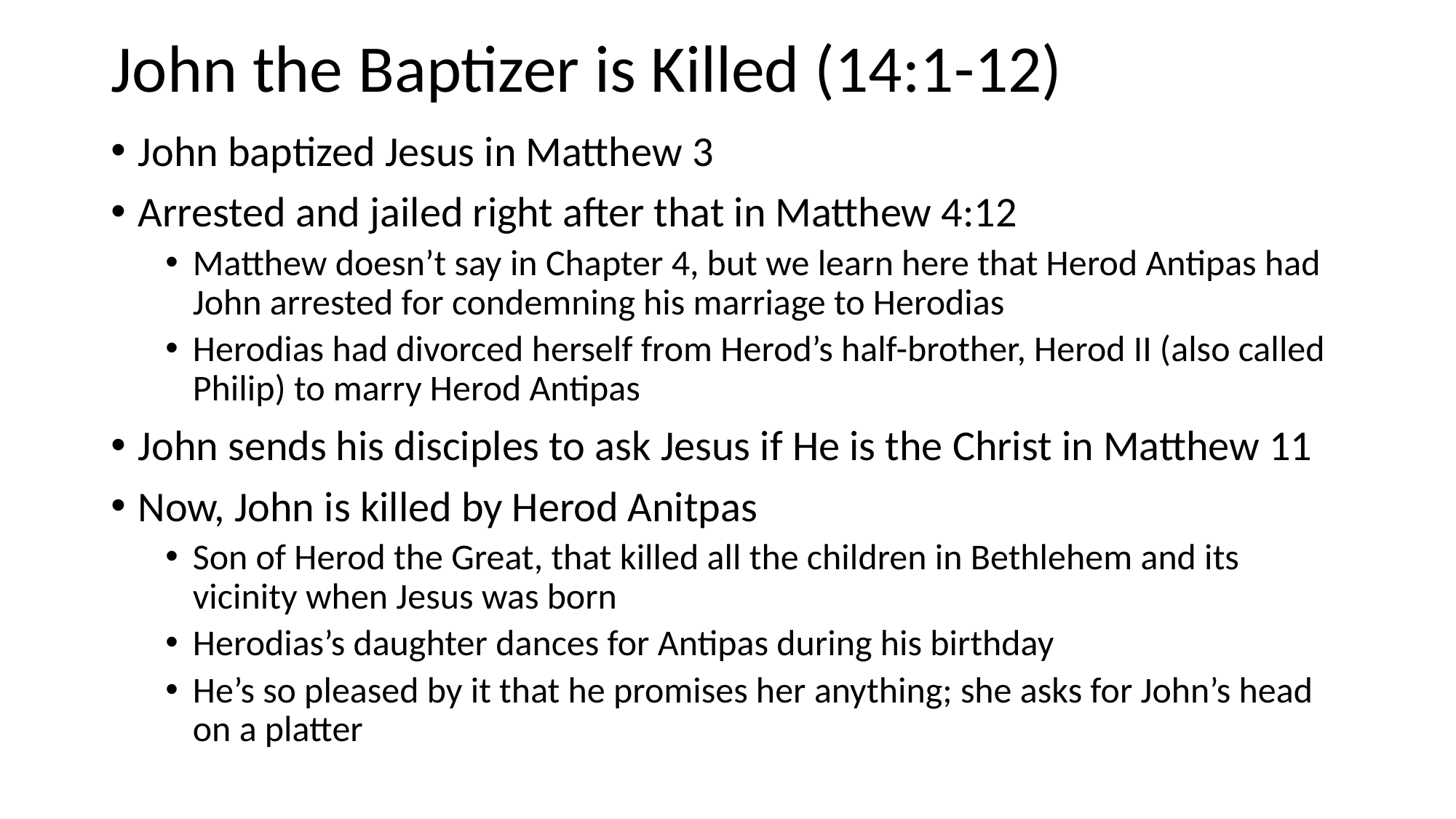

# John the Baptizer is Killed (14:1-12)
John baptized Jesus in Matthew 3
Arrested and jailed right after that in Matthew 4:12
Matthew doesn’t say in Chapter 4, but we learn here that Herod Antipas had John arrested for condemning his marriage to Herodias
Herodias had divorced herself from Herod’s half-brother, Herod II (also called Philip) to marry Herod Antipas
John sends his disciples to ask Jesus if He is the Christ in Matthew 11
Now, John is killed by Herod Anitpas
Son of Herod the Great, that killed all the children in Bethlehem and its vicinity when Jesus was born
Herodias’s daughter dances for Antipas during his birthday
He’s so pleased by it that he promises her anything; she asks for John’s head on a platter